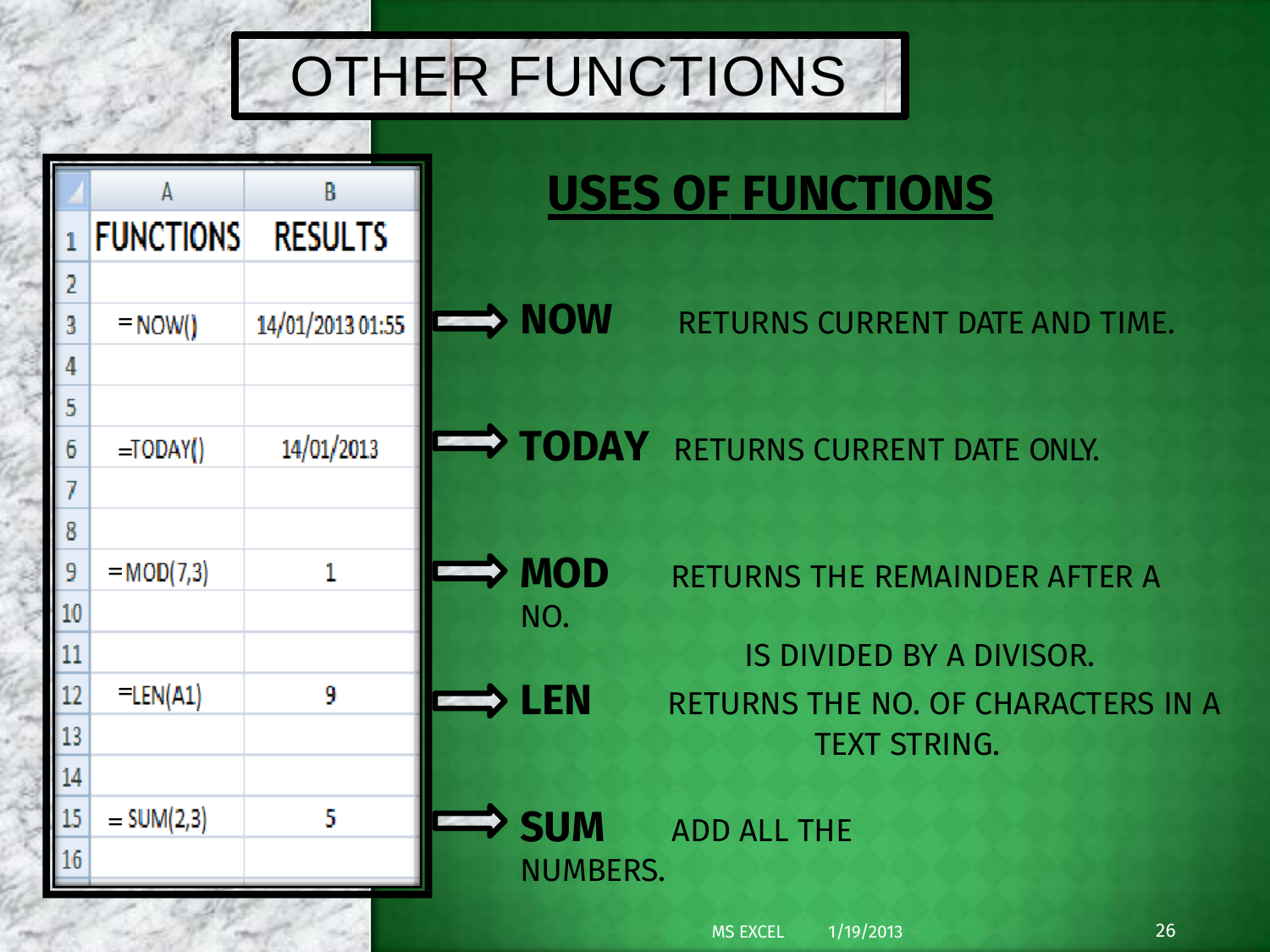

# OTHER FUNCTIONS

USES OF FUNCTIONS

NOW	RETURNS CURRENT DATE AND TIME.
=

TODAY
RETURNS CURRENT DATE ONLY.
=
MOD	RETURNS THE REMAINDER AFTER A NO.
IS DIVIDED BY A DIVISOR.
=
=
LEN	RETURNS THE NO. OF CHARACTERS IN A
TEXT STRING.
SUM	ADD ALL THE NUMBERS.
=

26
1/19/2013
MS EXCEL